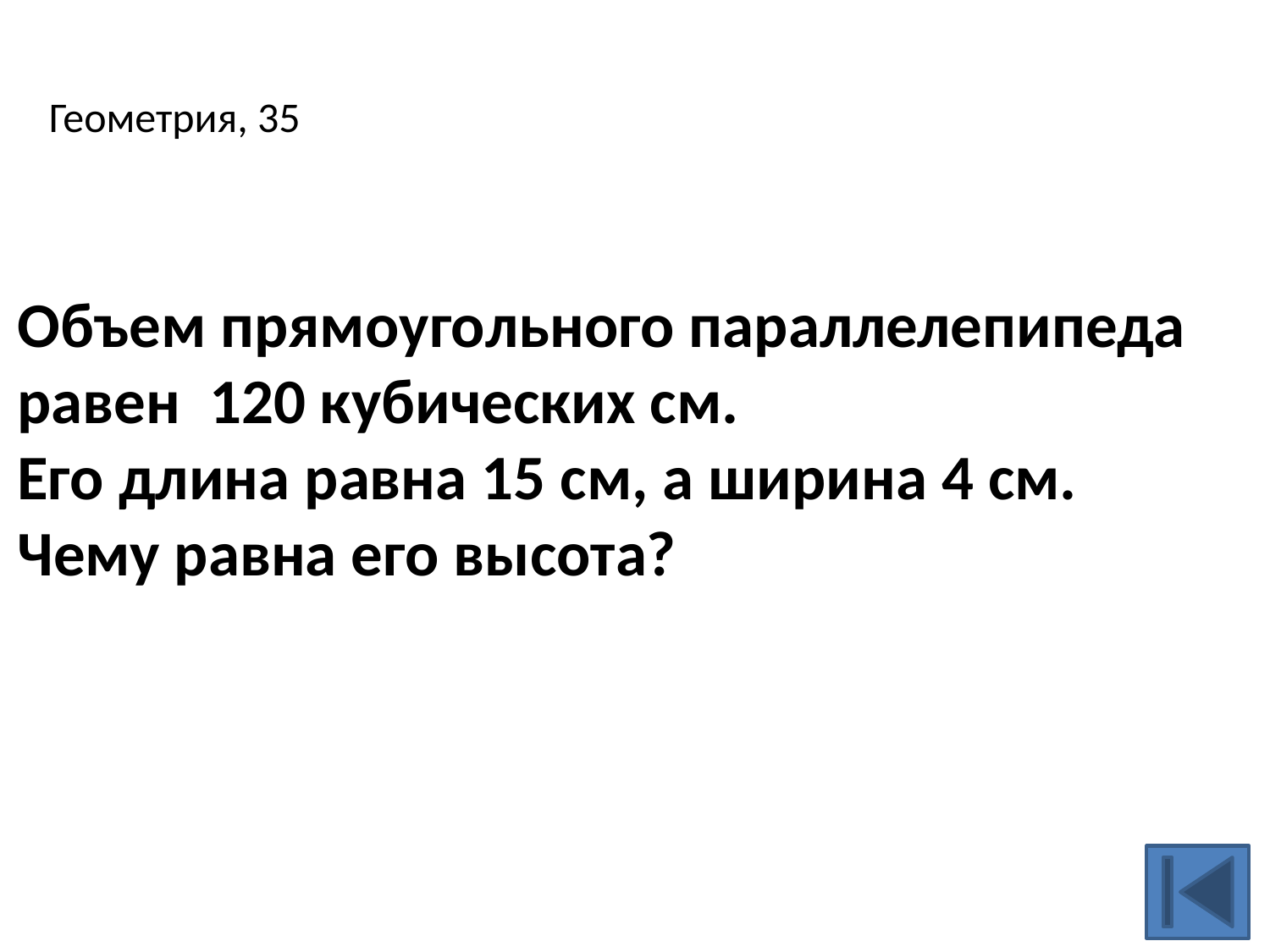

Геометрия, 35
Объем прямоугольного параллелепипеда
равен  120 кубических см.
Его длина равна 15 см, а ширина 4 см.
Чему равна его высота?